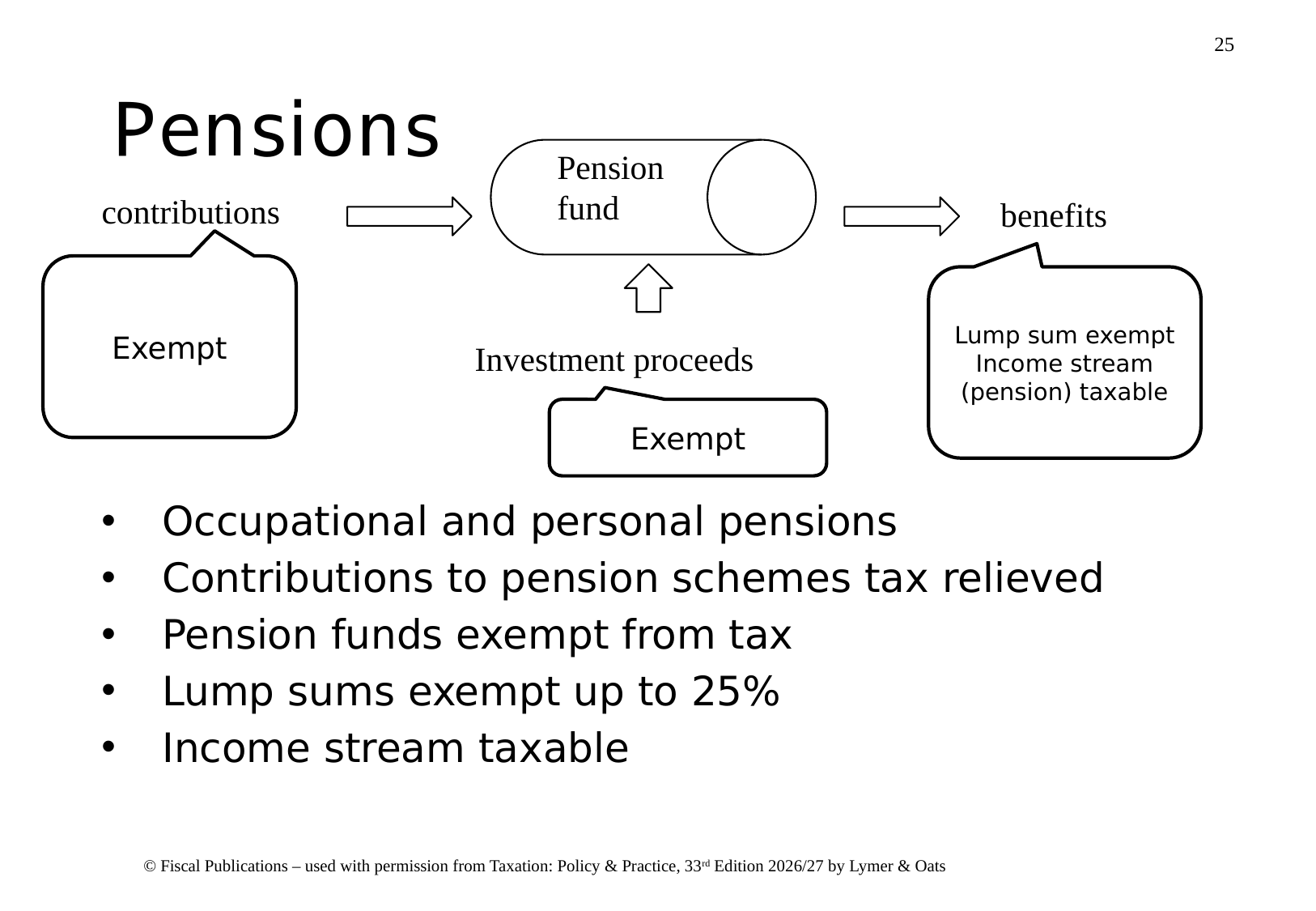

# Pensions
Pension fund
contributions
benefits

Exempt

Lump sum exempt
Income stream (pension) taxable
Investment proceeds
Exempt
Occupational and personal pensions
Contributions to pension schemes tax relieved
Pension funds exempt from tax
Lump sums exempt up to 25%
Income stream taxable